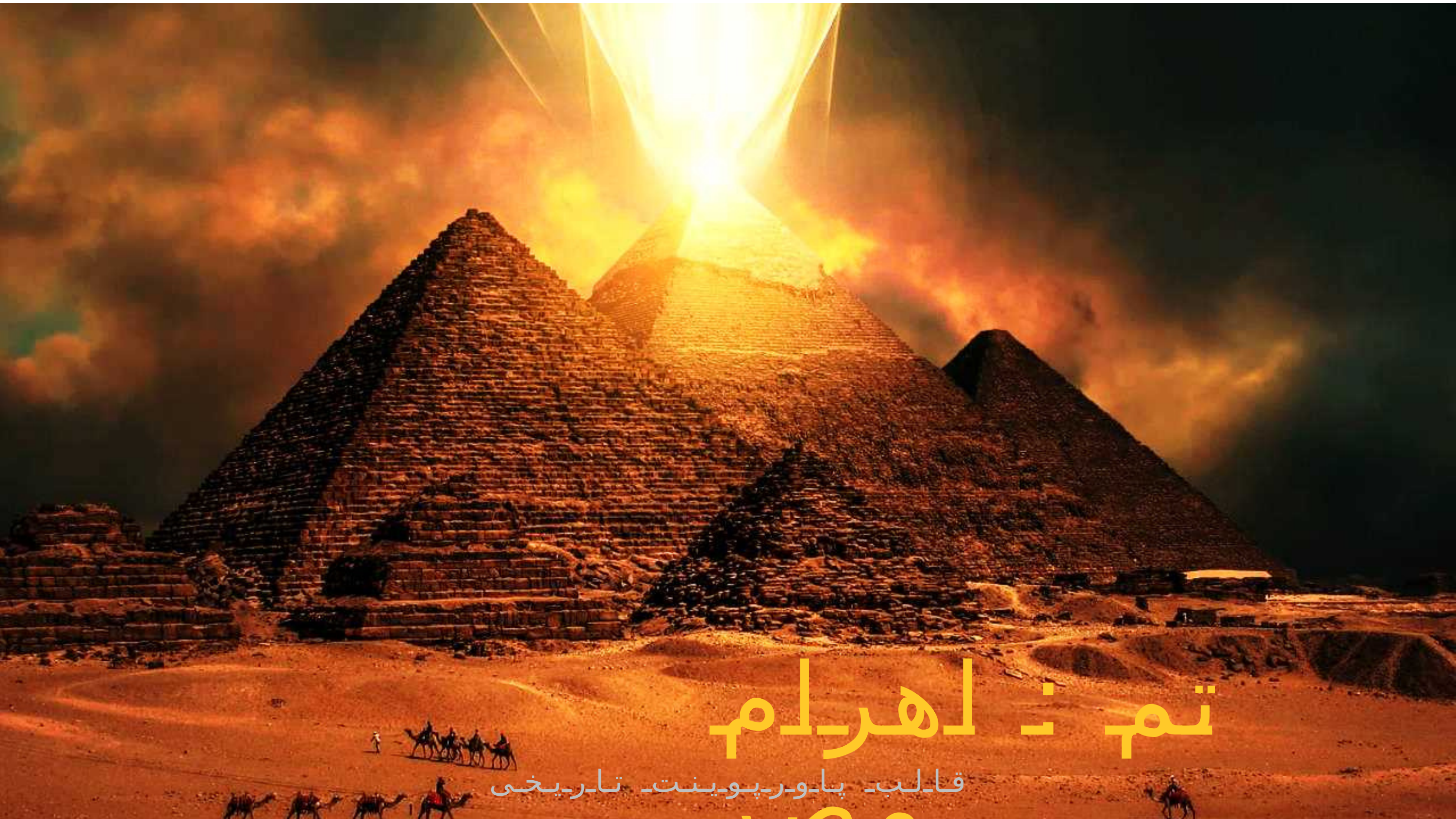

تم : اهرام مصر
قالب پاورپوینت تاریخی